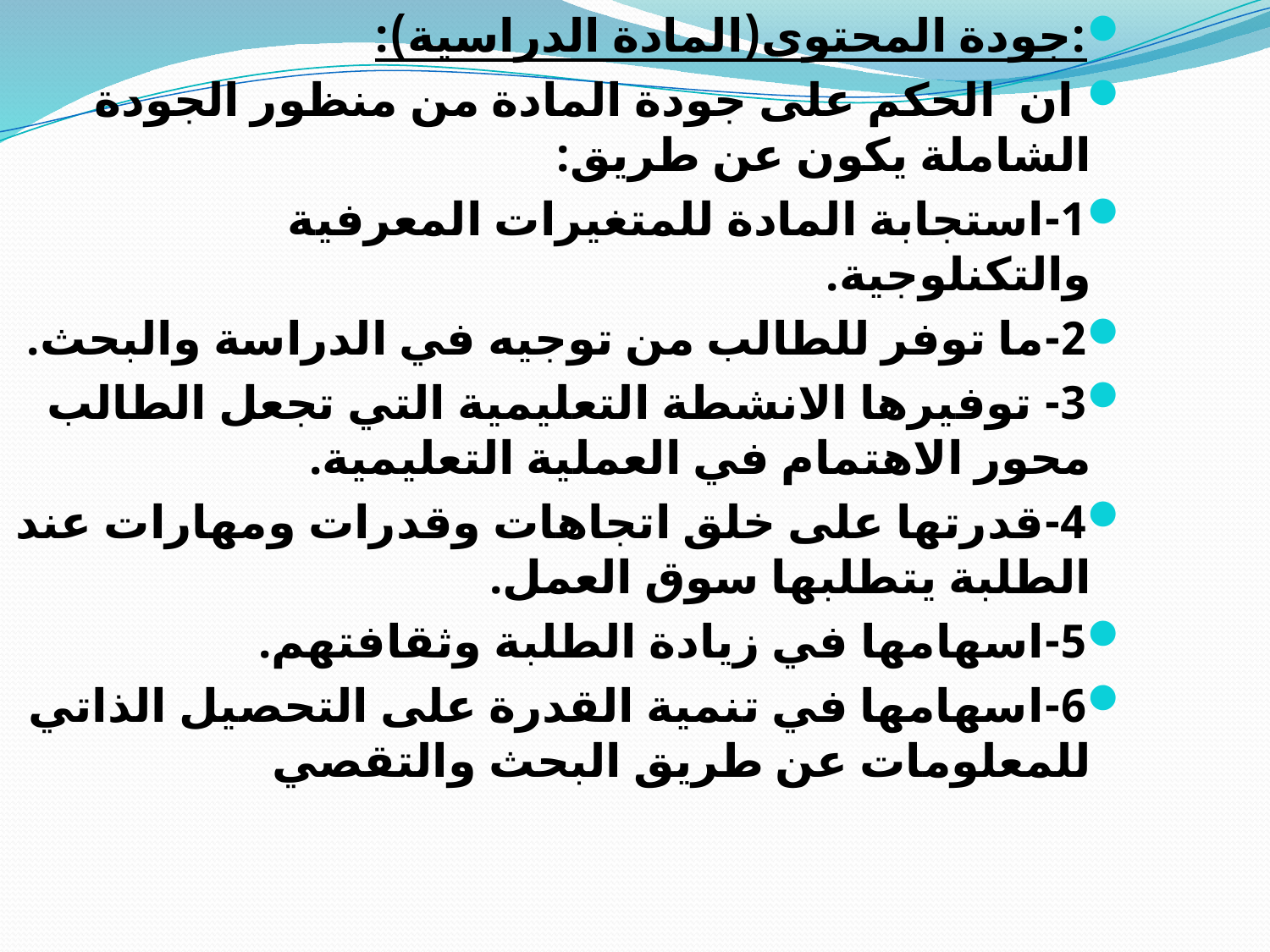

:جودة المحتوى(المادة الدراسية):
 ان  الحكم على جودة المادة من منظور الجودة الشاملة يكون عن طريق:
1-استجابة المادة للمتغيرات المعرفية والتكنلوجية.
2-ما توفر للطالب من توجيه في الدراسة والبحث.
3- توفيرها الانشطة التعليمية التي تجعل الطالب محور الاهتمام في العملية التعليمية.
4-قدرتها على خلق اتجاهات وقدرات ومهارات عند الطلبة يتطلبها سوق العمل.
5-اسهامها في زيادة الطلبة وثقافتهم.
6-اسهامها في تنمية القدرة على التحصيل الذاتي للمعلومات عن طريق البحث والتقصي